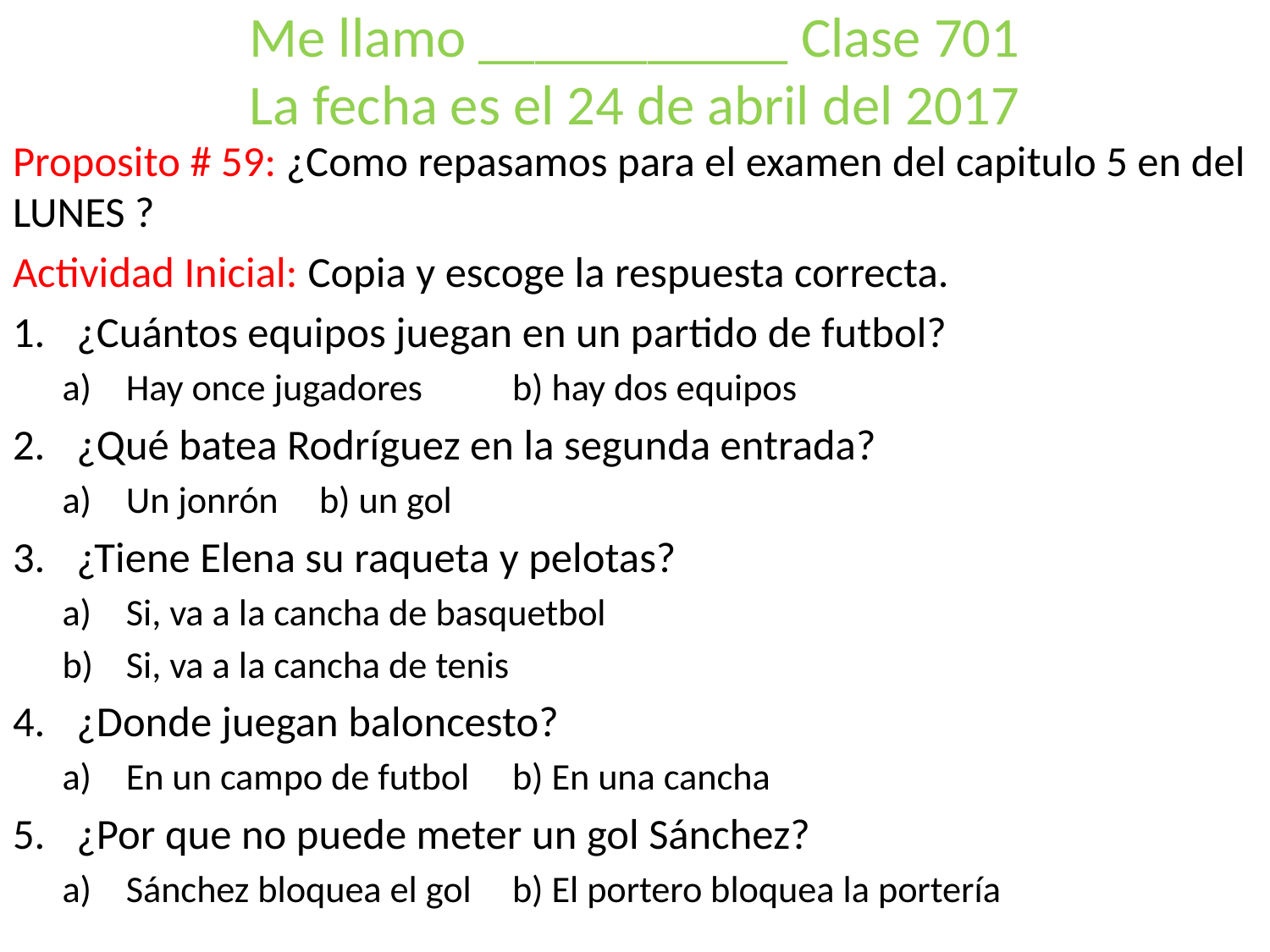

# Me llamo ___________ Clase 701 La fecha es el 24 de abril del 2017
Proposito # 59: ¿Como repasamos para el examen del capitulo 5 en del LUNES ?
Actividad Inicial: Copia y escoge la respuesta correcta.
¿Cuántos equipos juegan en un partido de futbol?
Hay once jugadores		b) hay dos equipos
¿Qué batea Rodríguez en la segunda entrada?
Un jonrón			b) un gol
¿Tiene Elena su raqueta y pelotas?
Si, va a la cancha de basquetbol
Si, va a la cancha de tenis
¿Donde juegan baloncesto?
En un campo de futbol	b) En una cancha
¿Por que no puede meter un gol Sánchez?
Sánchez bloquea el gol	b) El portero bloquea la portería